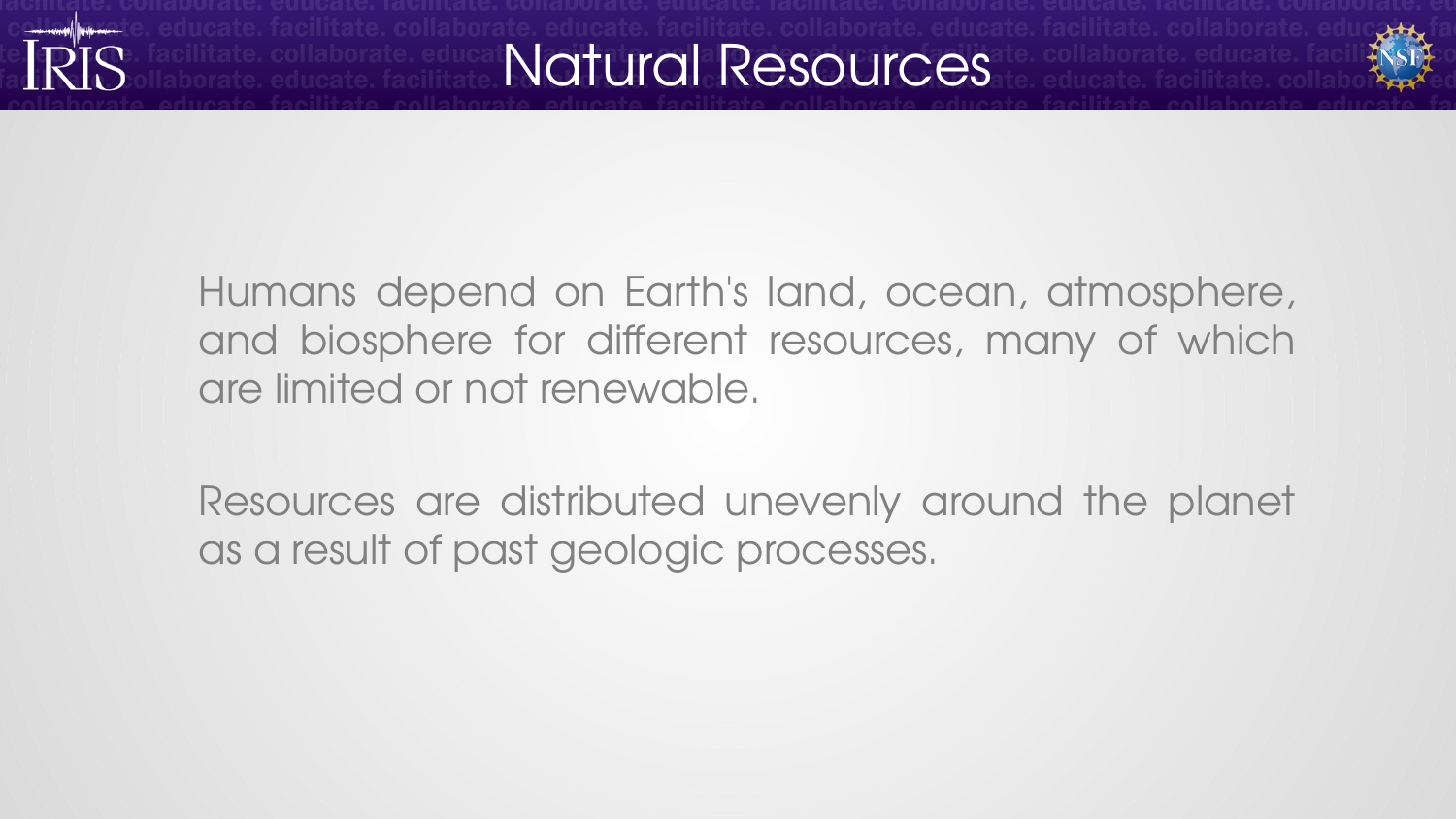

Natural Resources
Humans depend on Earth's land, ocean, atmosphere, and biosphere for different resources, many of which are limited or not renewable.

Resources are distributed unevenly around the planet as a result of past geologic processes.